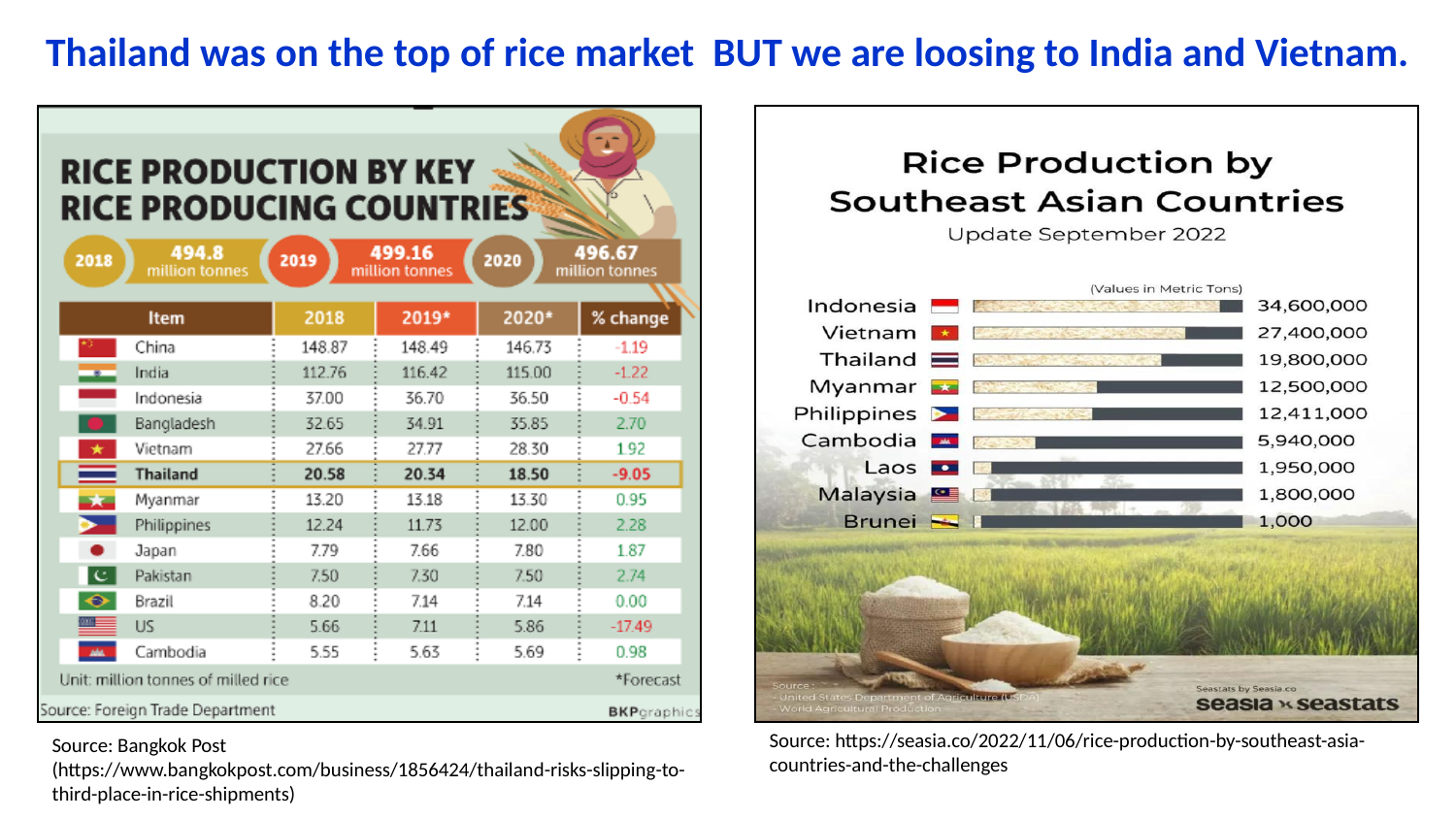

Thailand was on the top of rice market  BUT we are loosing to India and Vietnam.

Source: https://seasia.co/2022/11/06/rice-production-by-southeast-asia-countries-and-the-challenges
Source: Bangkok Post (https://www.bangkokpost.com/business/1856424/thailand-risks-slipping-to-third-place-in-rice-shipments)